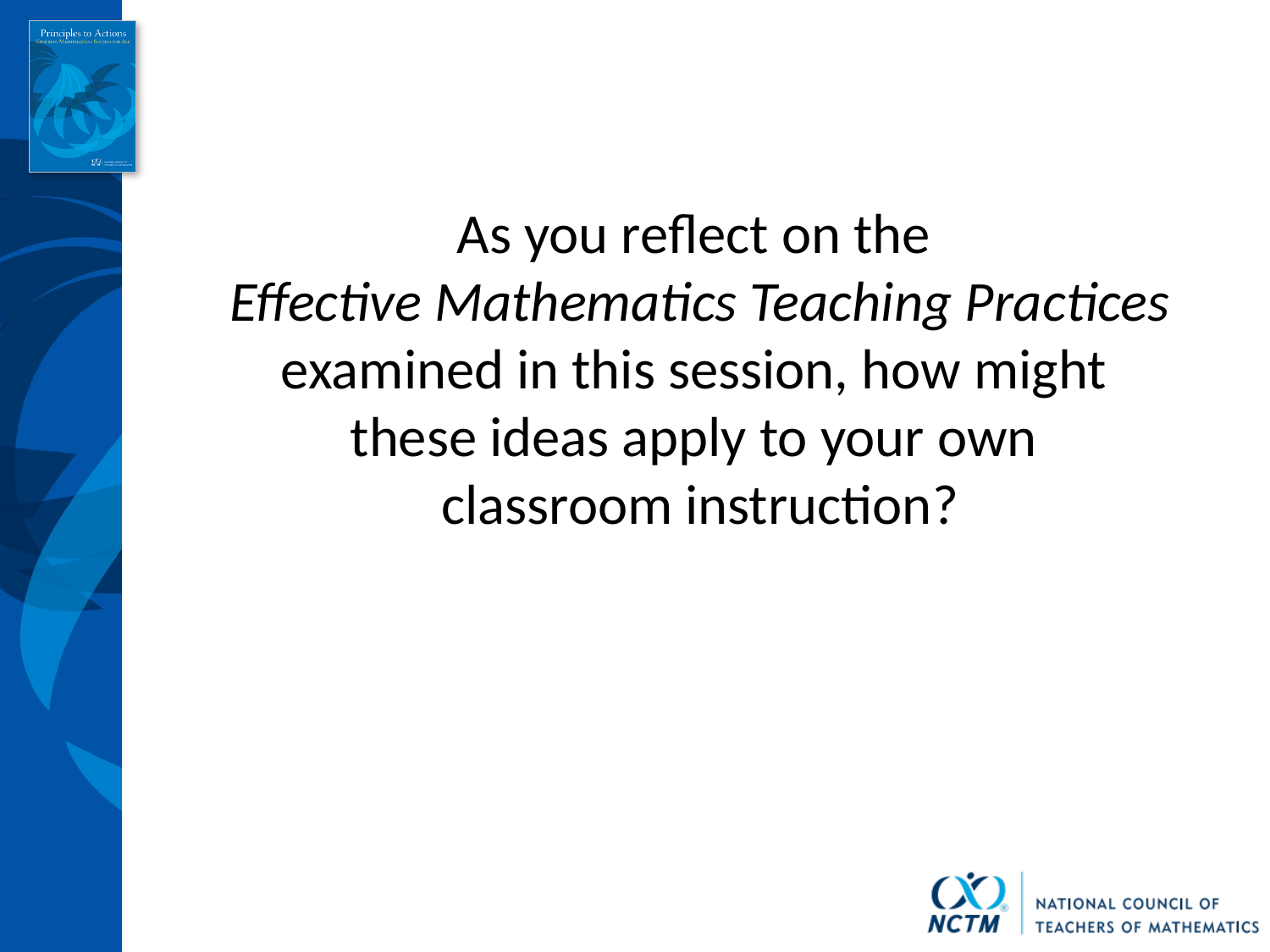

As you reflect on the
Effective Mathematics Teaching Practices examined in this session, how might
these ideas apply to your own
classroom instruction?